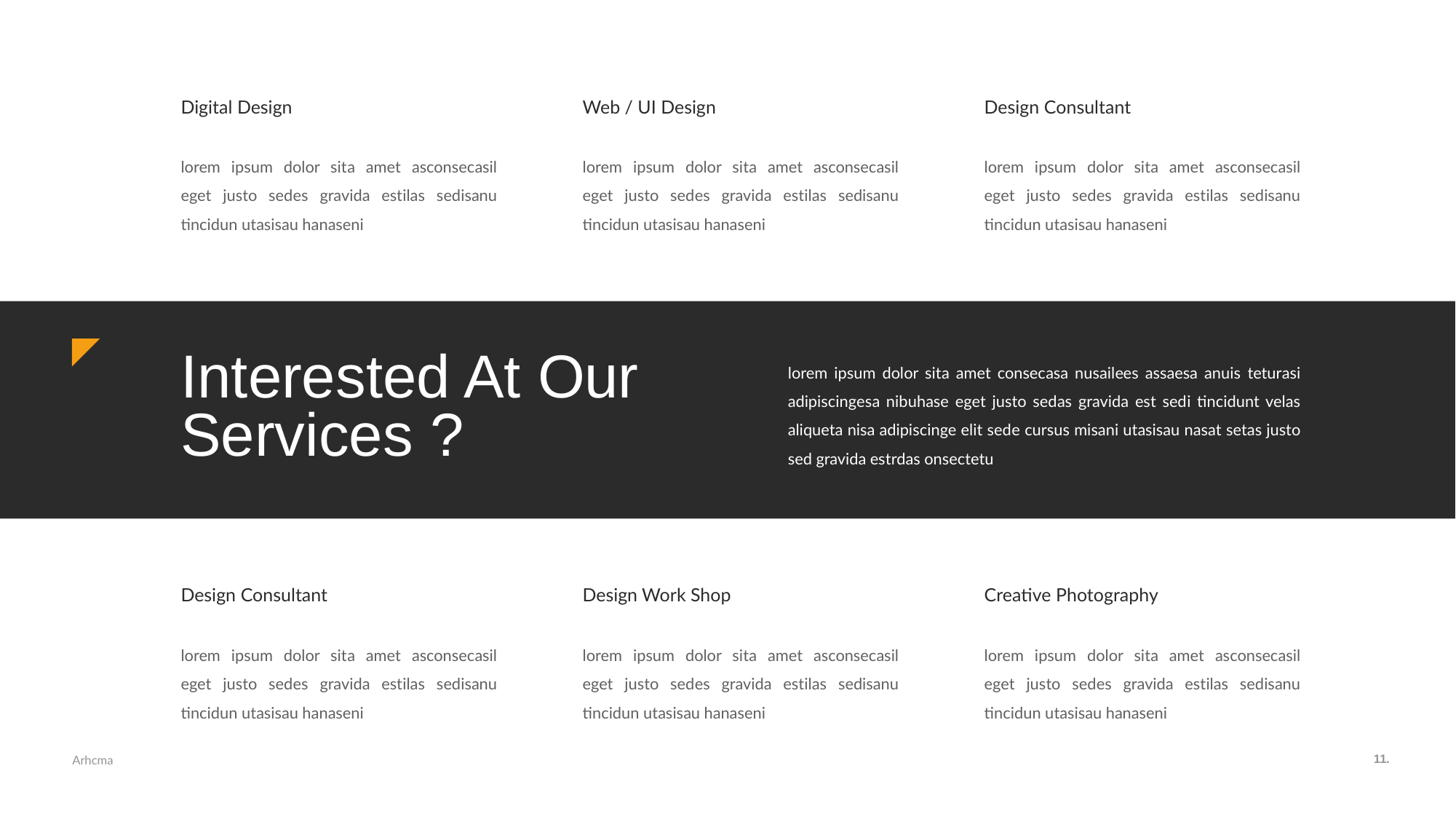

Digital Design
lorem ipsum dolor sita amet asconsecasil eget justo sedes gravida estilas sedisanu tincidun utasisau hanaseni
Web / UI Design
lorem ipsum dolor sita amet asconsecasil eget justo sedes gravida estilas sedisanu tincidun utasisau hanaseni
Design Consultant
lorem ipsum dolor sita amet asconsecasil eget justo sedes gravida estilas sedisanu tincidun utasisau hanaseni

Interested At Our Services ?
lorem ipsum dolor sita amet consecasa nusailees assaesa anuis teturasi adipiscingesa nibuhase eget justo sedas gravida est sedi tincidunt velas aliqueta nisa adipiscinge elit sede cursus misani utasisau nasat setas justo sed gravida estrdas onsectetu
Design Consultant
lorem ipsum dolor sita amet asconsecasil eget justo sedes gravida estilas sedisanu tincidun utasisau hanaseni
Design Work Shop
lorem ipsum dolor sita amet asconsecasil eget justo sedes gravida estilas sedisanu tincidun utasisau hanaseni
Creative Photography
lorem ipsum dolor sita amet asconsecasil eget justo sedes gravida estilas sedisanu tincidun utasisau hanaseni
11.
Arhcma